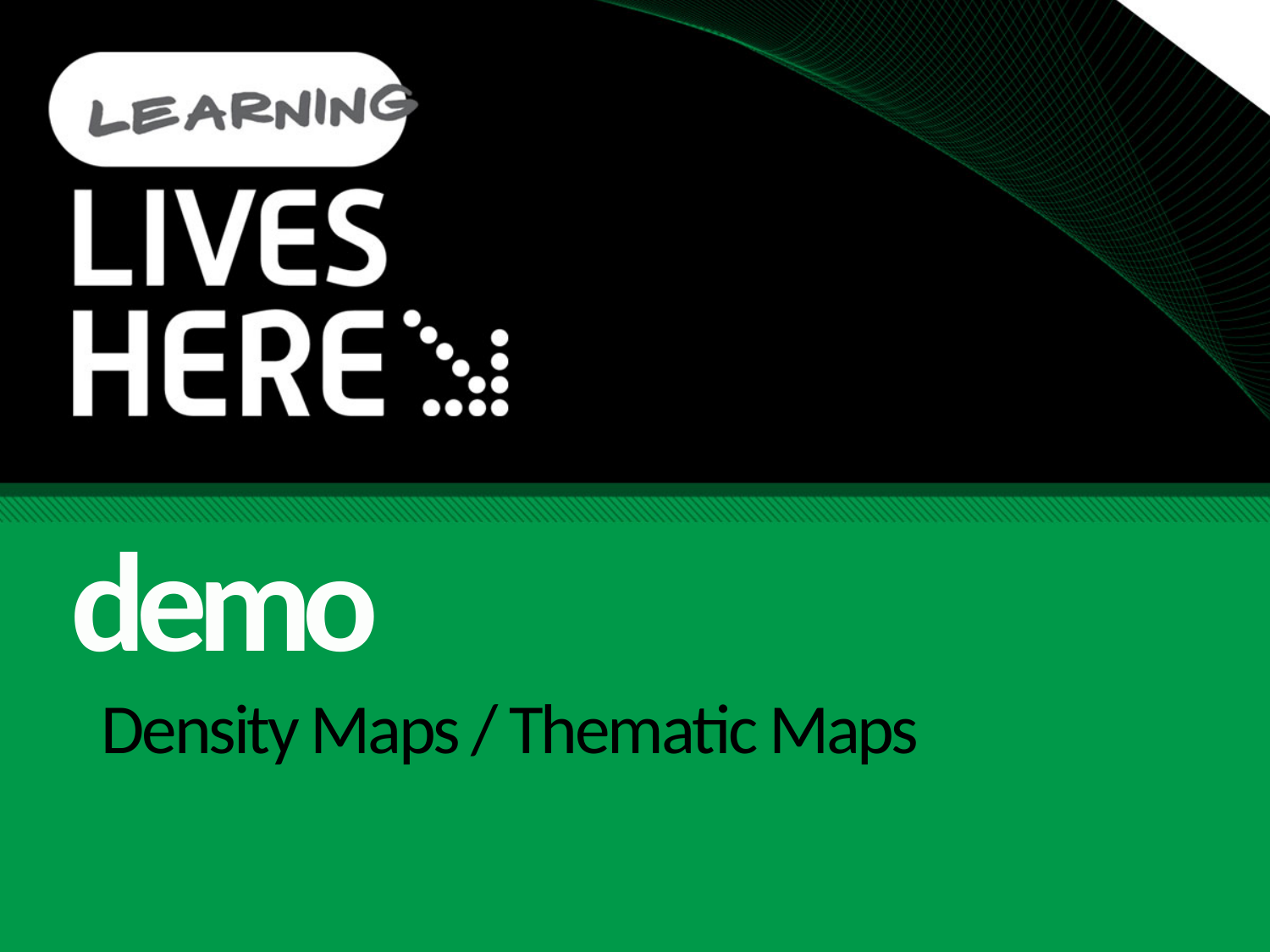

demo
# Density Maps / Thematic Maps